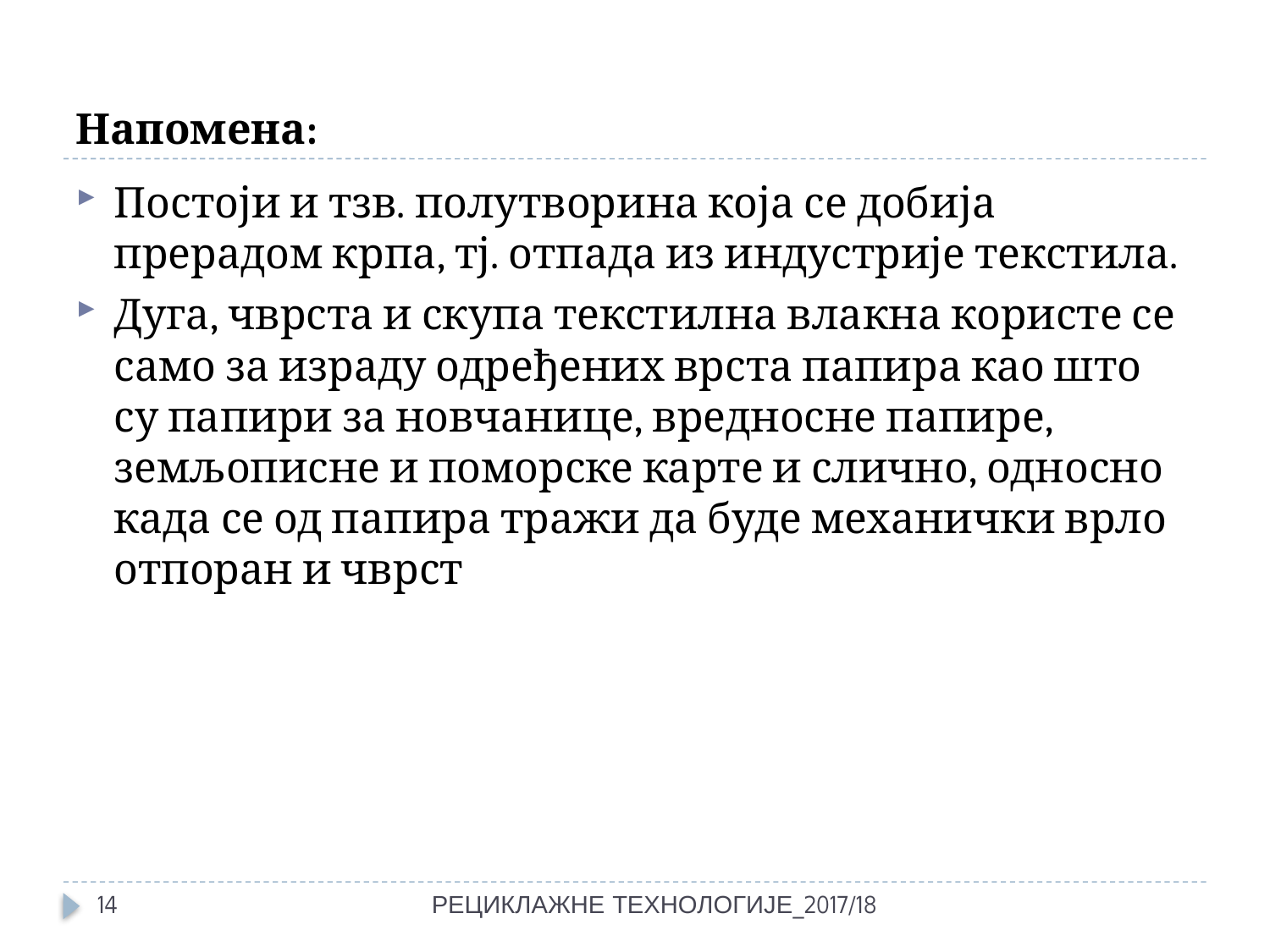

# Напомена:
Постоји и тзв. полутворина која се добија прерадом крпа, тј. отпада из индустрије текстила.
Дуга, чврста и скупа текстилна влакна користе се само за израду одређених врста папира као што су папири за новчанице, вредносне папире, земљописне и поморске карте и слично, односно када се од папира тражи да буде механички врло отпоран и чврст
14
РЕЦИКЛАЖНЕ ТЕХНОЛОГИЈЕ_2017/18